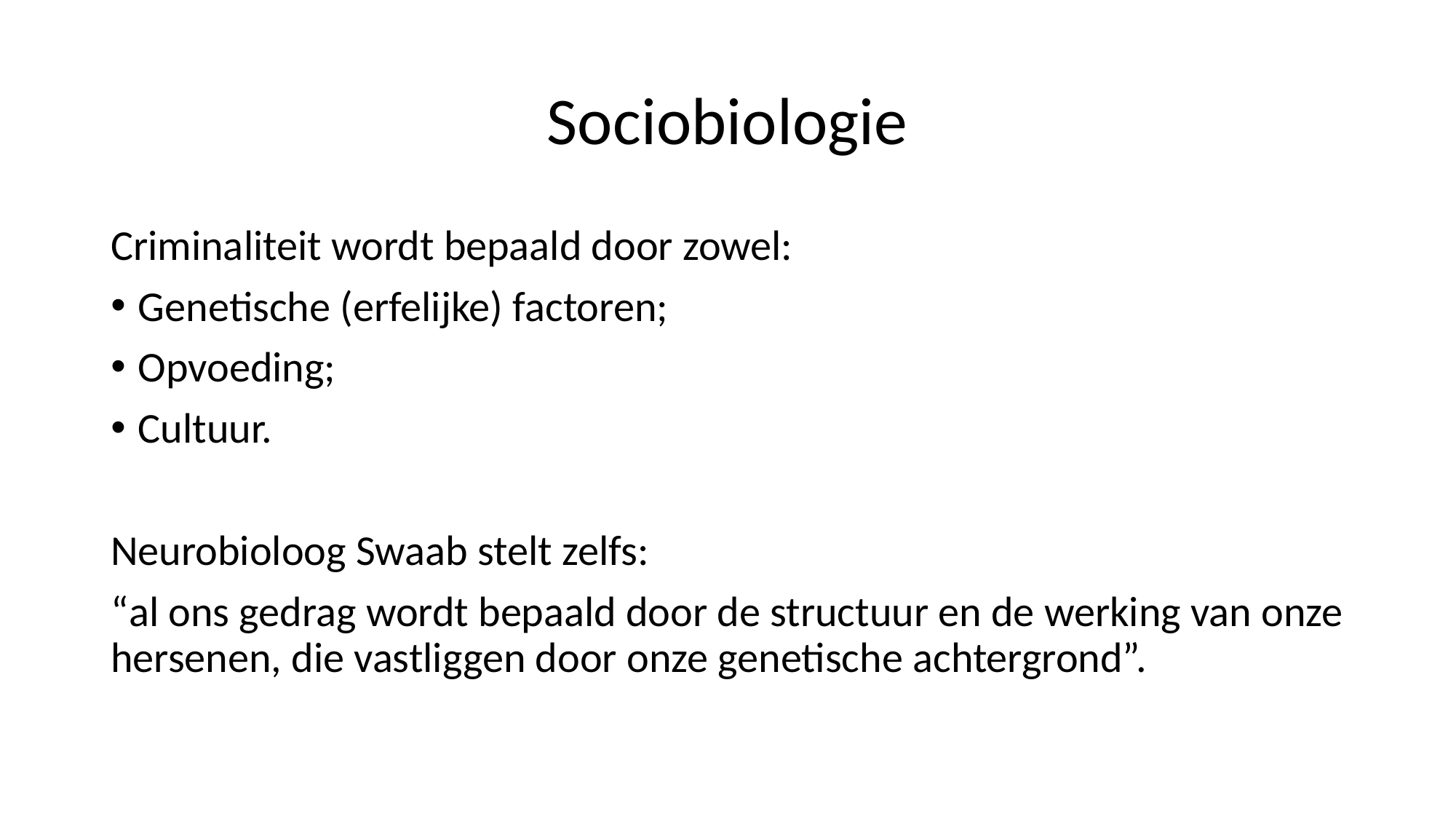

# Sociobiologie
Criminaliteit wordt bepaald door zowel:
Genetische (erfelijke) factoren;
Opvoeding;
Cultuur.

Neurobioloog Swaab stelt zelfs:
“al ons gedrag wordt bepaald door de structuur en de werking van onze hersenen, die vastliggen door onze genetische achtergrond”.